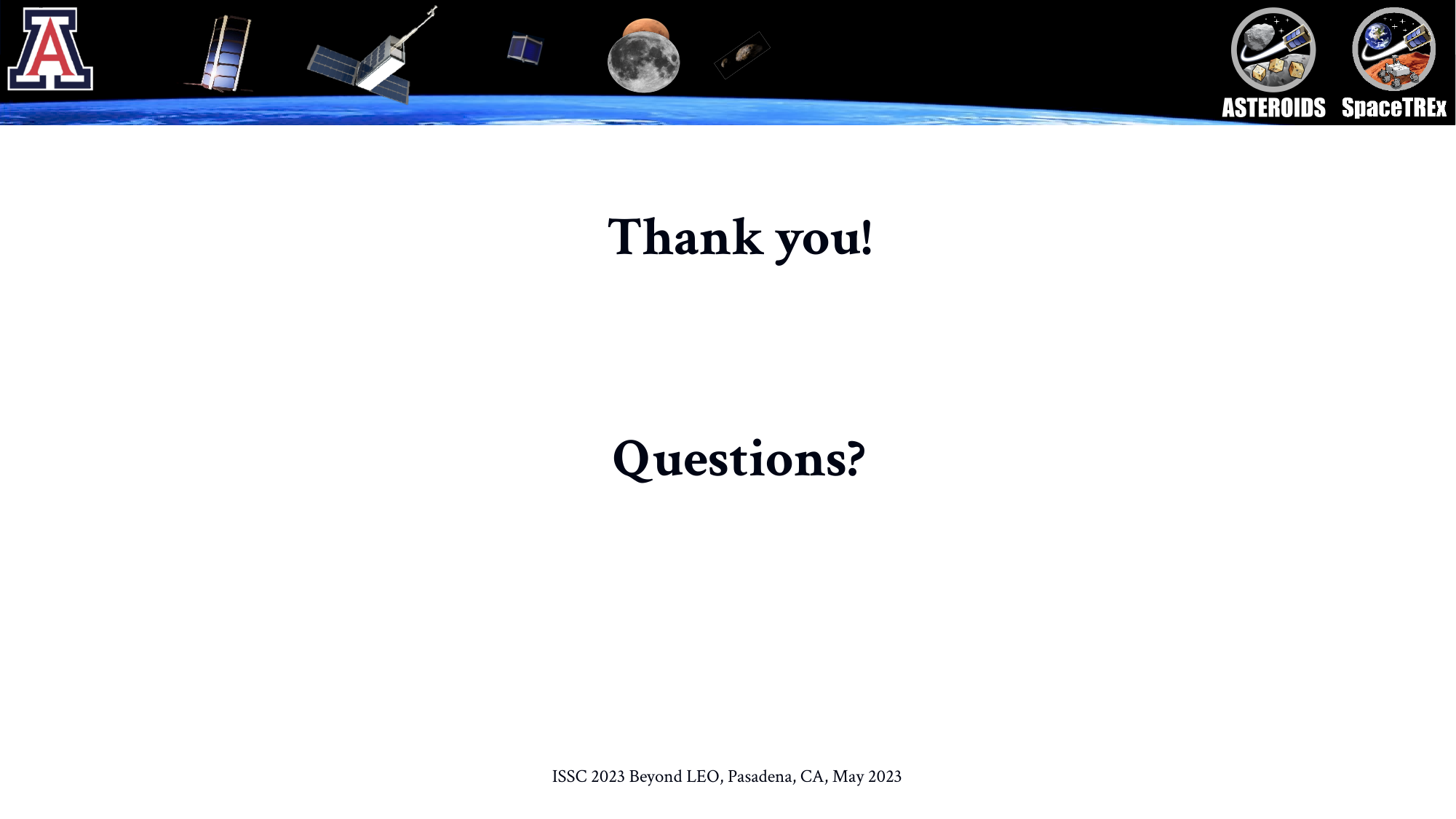

# Thank you!

Questions?
ISSC 2023 Beyond LEO, Pasadena, CA, May 2023